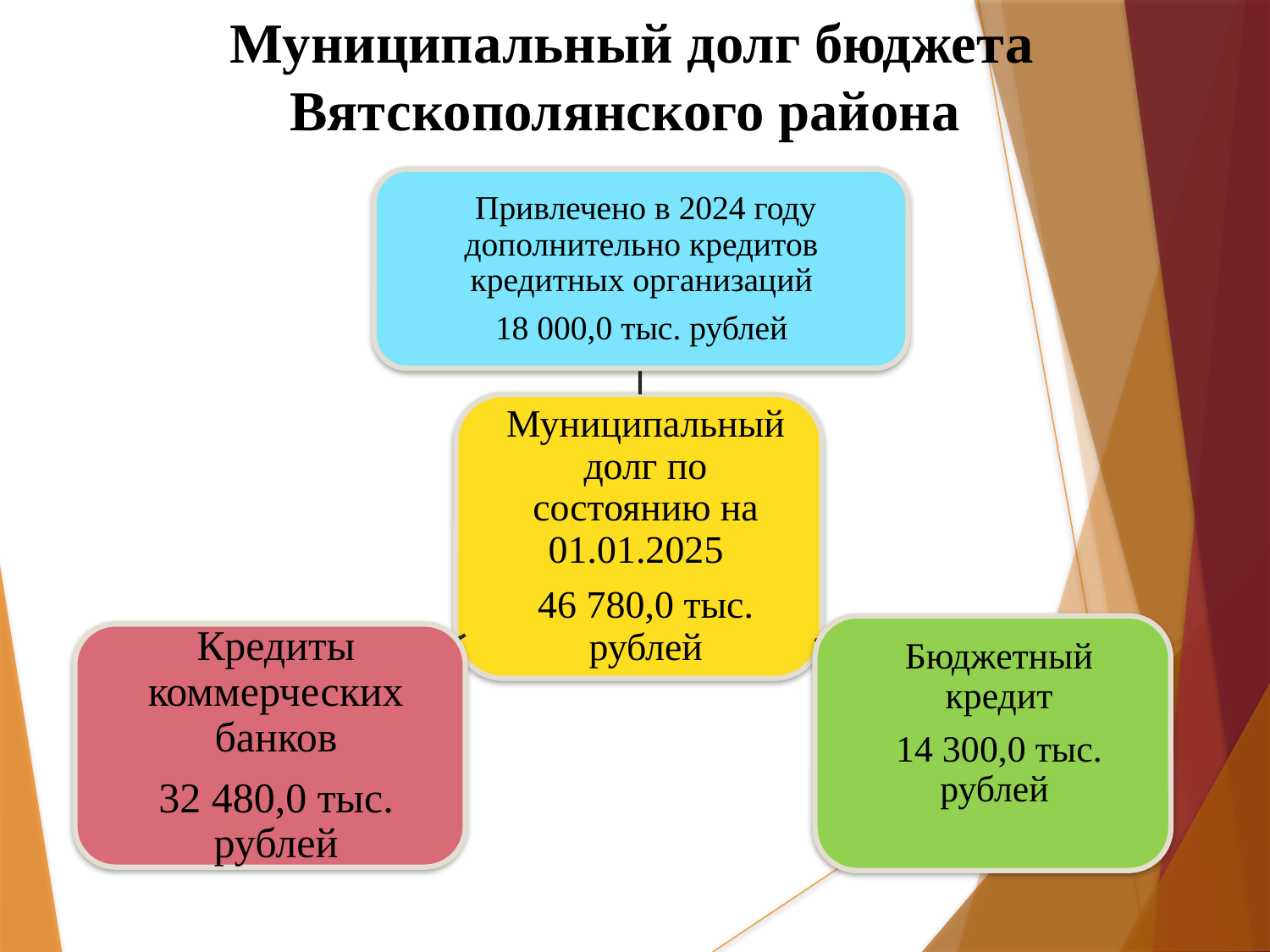

# Муниципальный долг бюджета Вятскополянского района
Муниципальный долг по состоянию на 01.01.2025
46 780,0 тыс. рублей
Привлечено в 2024 году дополнительно кредитов  кредитных организаций
18 000,0 тыс. рублей
Бюджетный кредит
14 300,0 тыс. рублей

Кредиты коммерческих банков
32 480,0 тыс. рублей
24